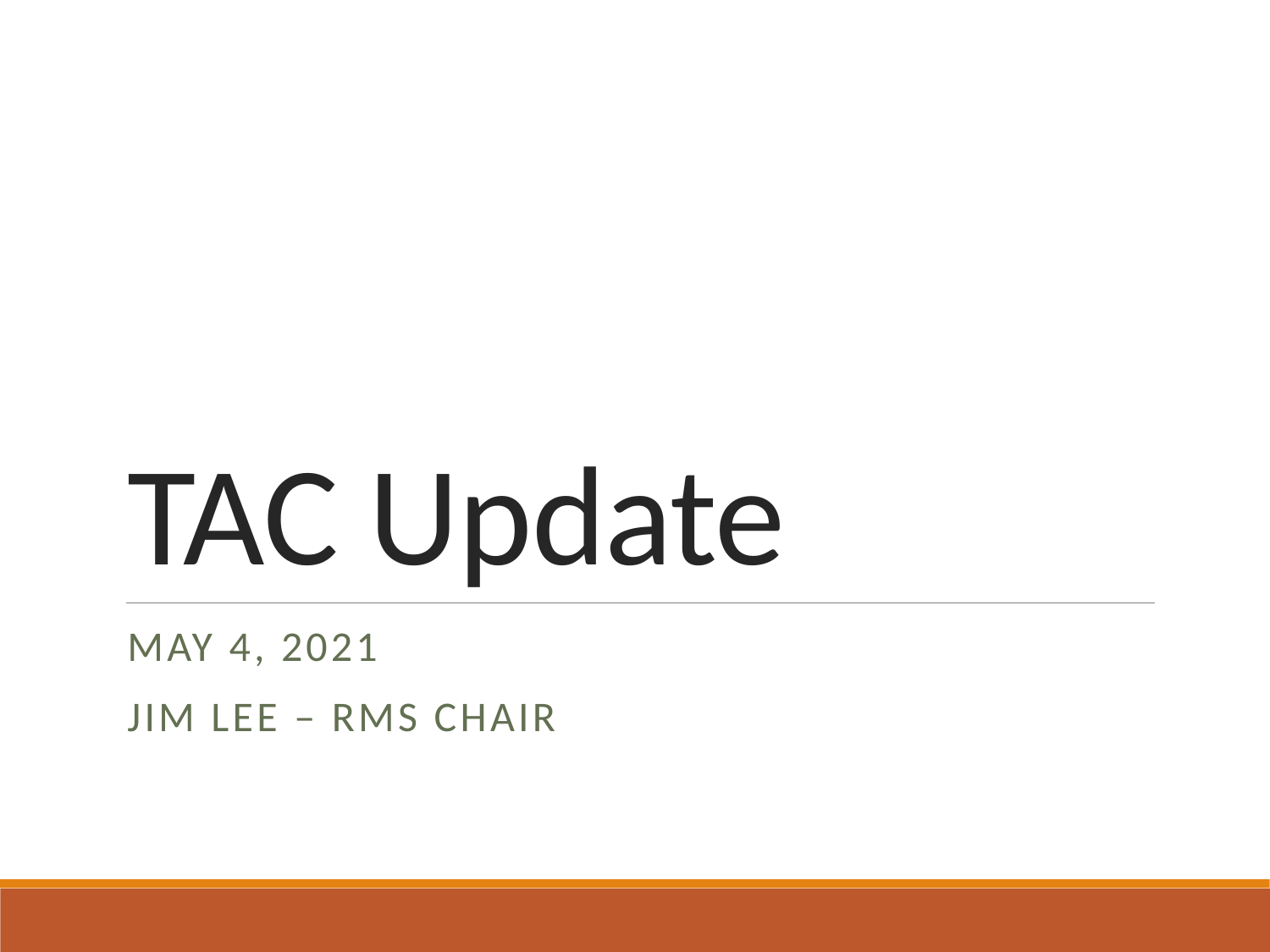

# TAC Update
May 4, 2021
Jim Lee – rms chair